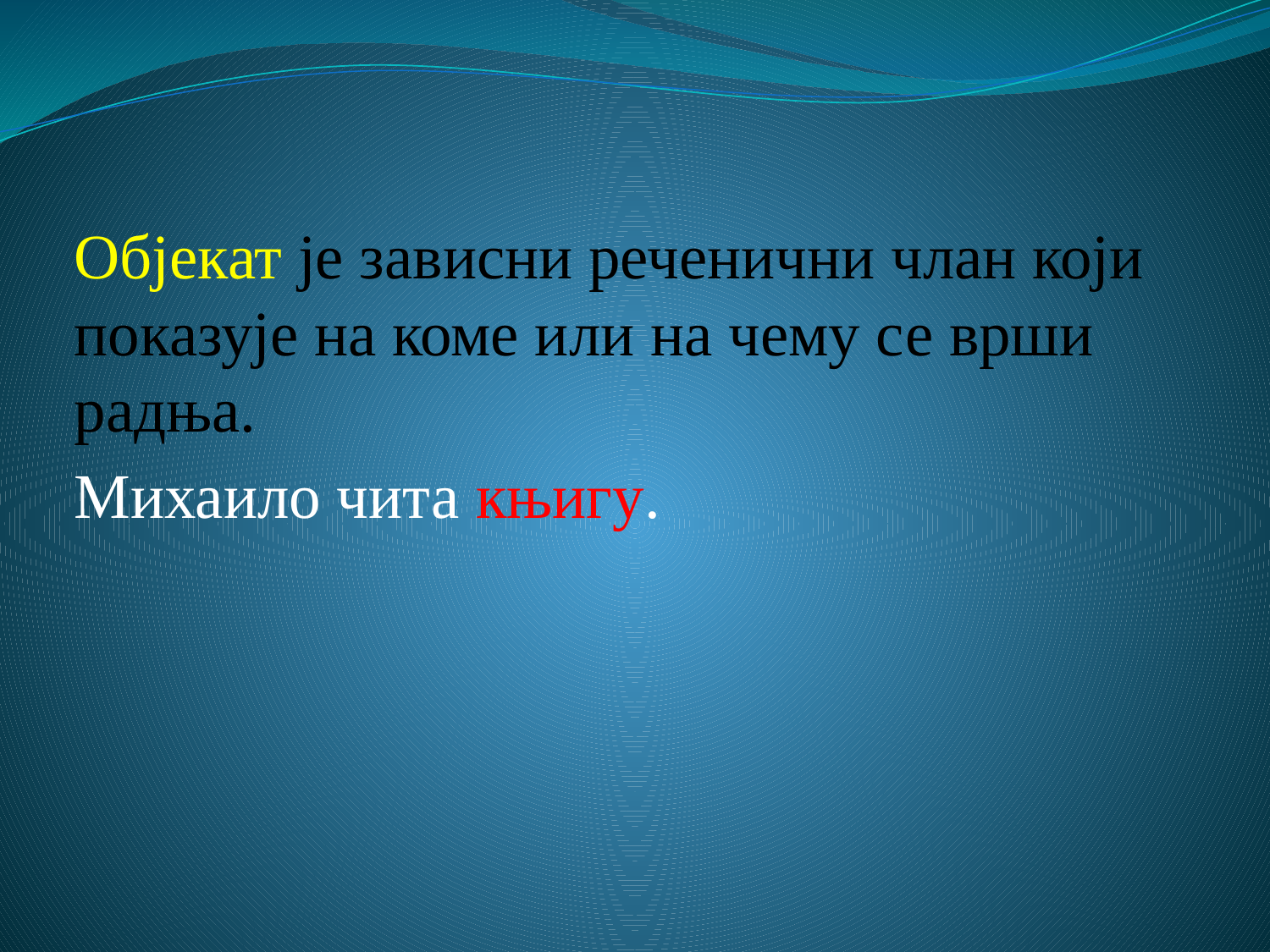

# Објекат је зависни реченични члан који показује на коме или на чему се врши радња.
Михаило чита књигу.